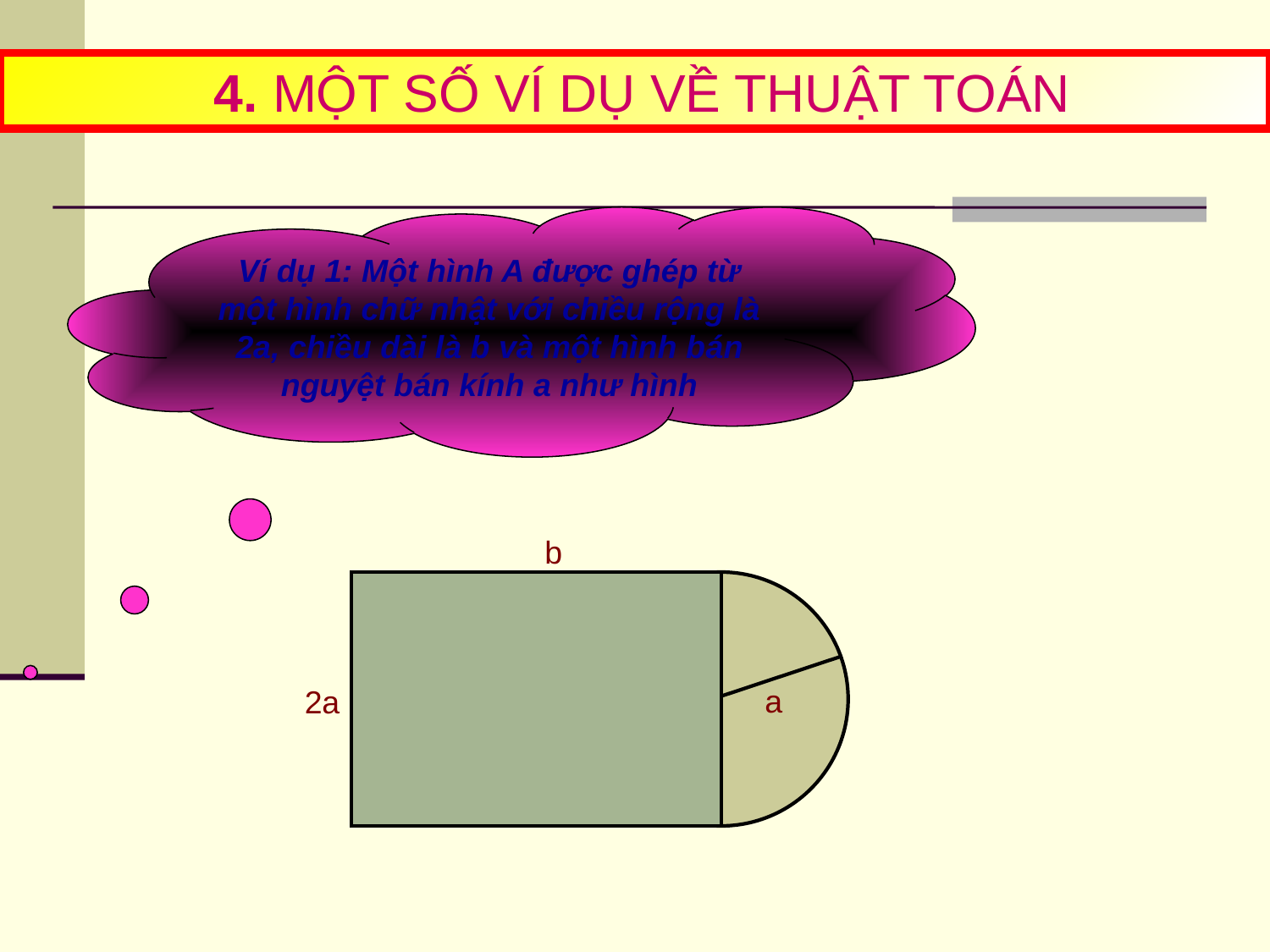

4. MỘT SỐ VÍ DỤ VỀ THUẬT TOÁN
Ví dụ 1: Một hình A được ghép từ một hình chữ nhật với chiều rộng là 2a, chiều dài là b và một hình bán nguyệt bán kính a như hình
b

a
2a